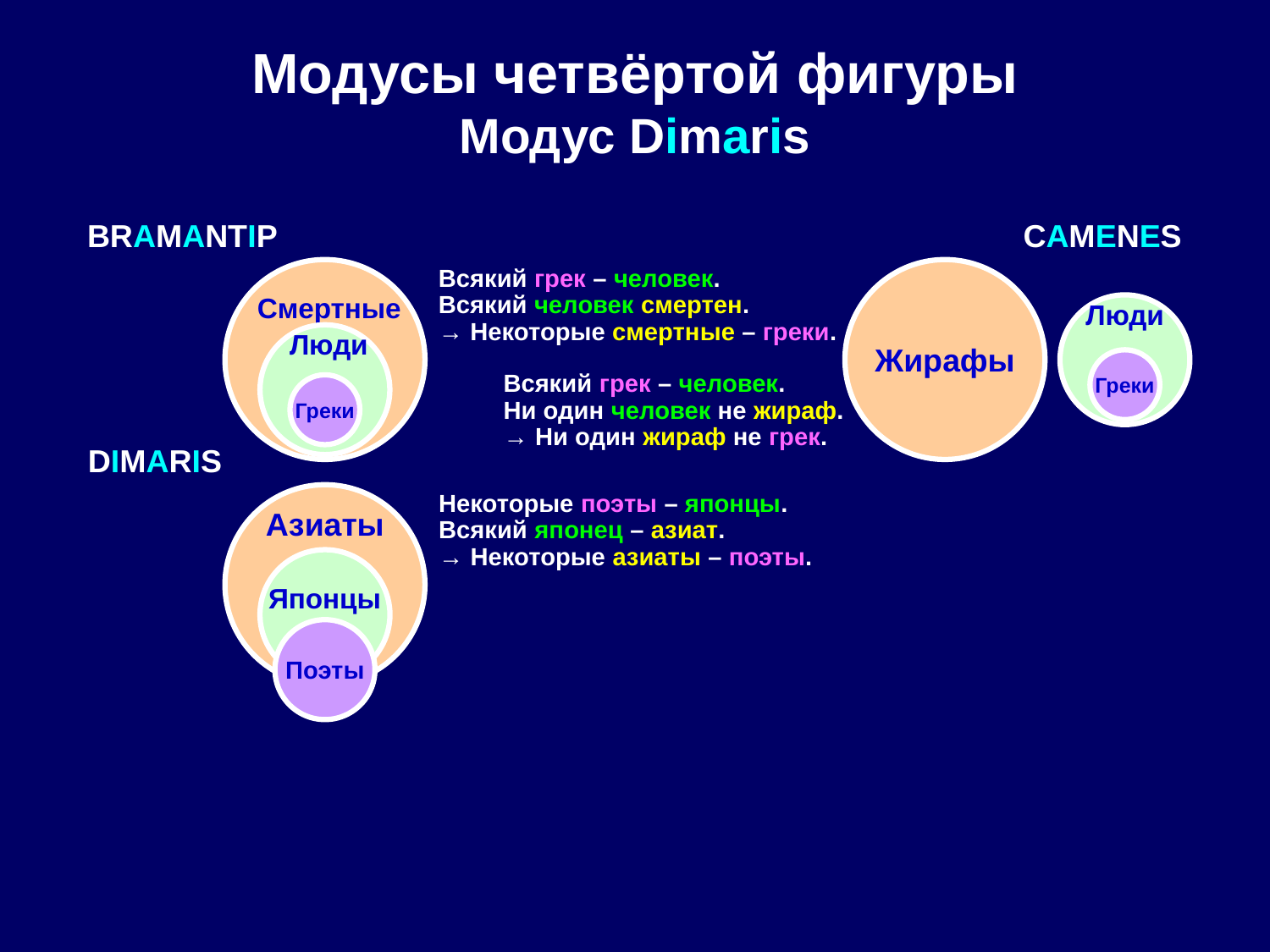

# Модусы четвёртой фигуры Модус Dimaris
BRAMANTIP
CAMENES
 Смертные
Жирафы
Всякий грек – человек.
Всякий человек смертен.
→ Некоторые смертные – греки.
Люди
 Люди
Греки
Всякий грек – человек.
Ни один человек не жираф.
→ Ни один жираф не грек.
Греки
DIMARIS
Азиаты
Некоторые поэты – японцы.
Всякий японец – азиат.
→ Некоторые азиаты – поэты.
Японцы
Поэты